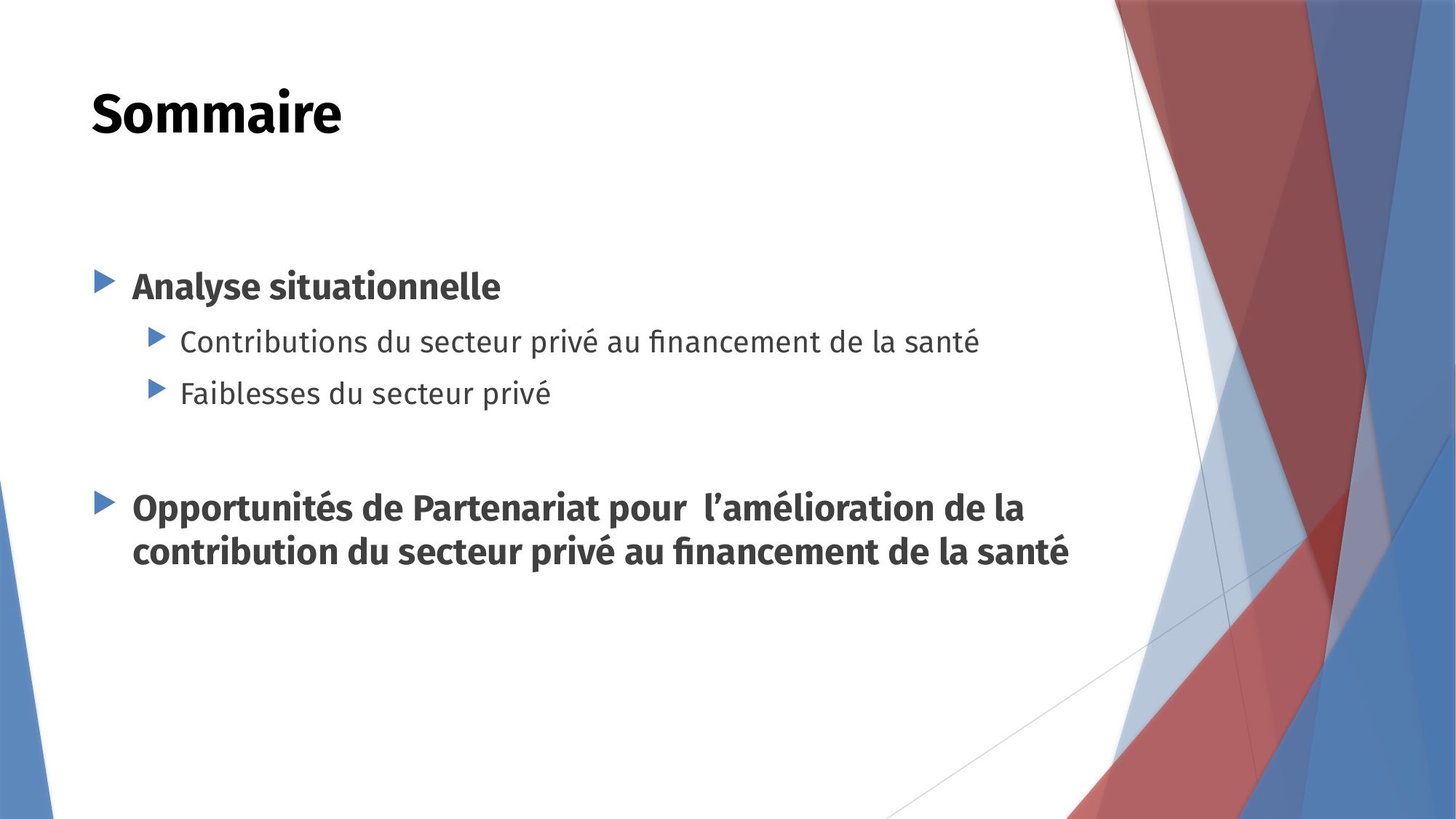

# Sommaire
Analyse situationnelle
Contributions du secteur privé au financement de la santé
Faiblesses du secteur privé

Opportunités de Partenariat pour  l’amélioration de la contribution du secteur privé au financement de la santé